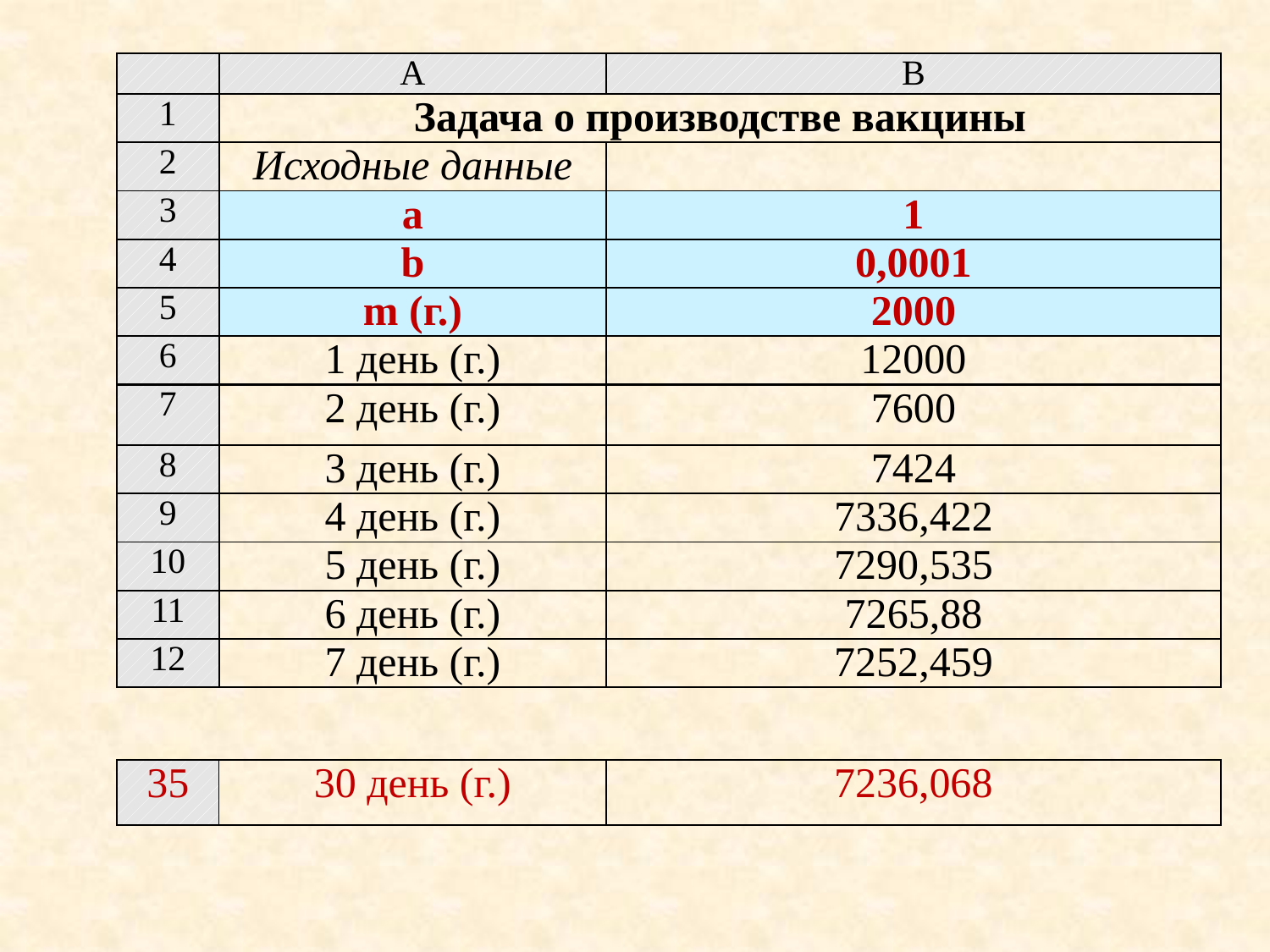

|  | A | B |
| --- | --- | --- |
| 1 | Задача о производстве вакцины |  |
| 2 | Исходные данные |  |
| 3 | a | 1 |
| 4 | b | 0,0001 |
| 5 | m (г.) | 2000 |
| 6 | 1 день (г.) | 12000 |
| 7 | 2 день (г.) | 7600 |
| 8 | 3 день (г.) | 7424 |
| 9 | 4 день (г.) | 7336,422 |
| 10 | 5 день (г.) | 7290,535 |
| 11 | 6 день (г.) | 7265,88 |
| 12 | 7 день (г.) | 7252,459 |
| 35 | 30 день (г.) | 7236,068 |
| --- | --- | --- |